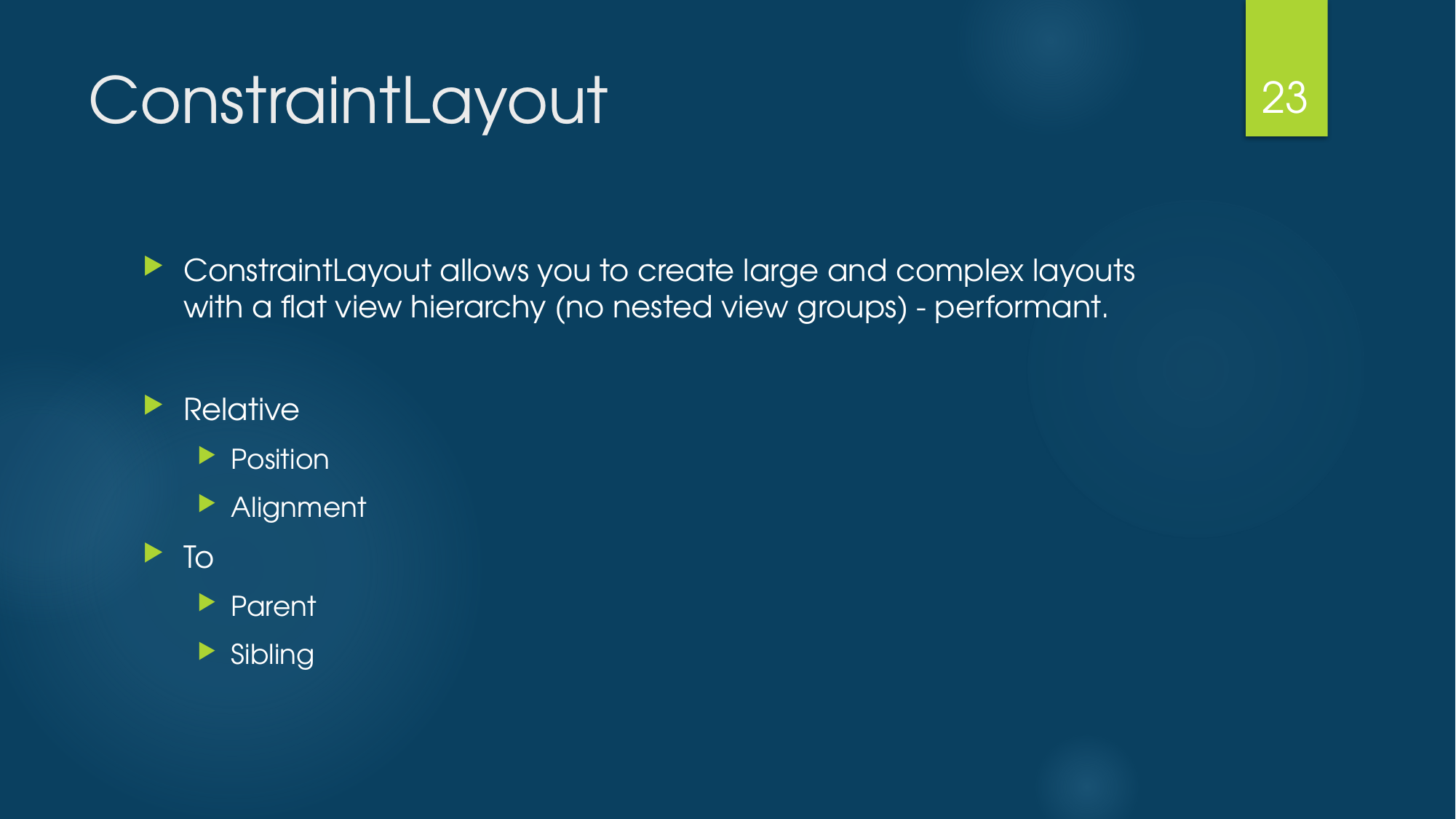

23
# ConstraintLayout
ConstraintLayout allows you to create large and complex layouts with a flat view hierarchy (no nested view groups) - performant.

Relative
Position
Alignment
To
Parent
Sibling